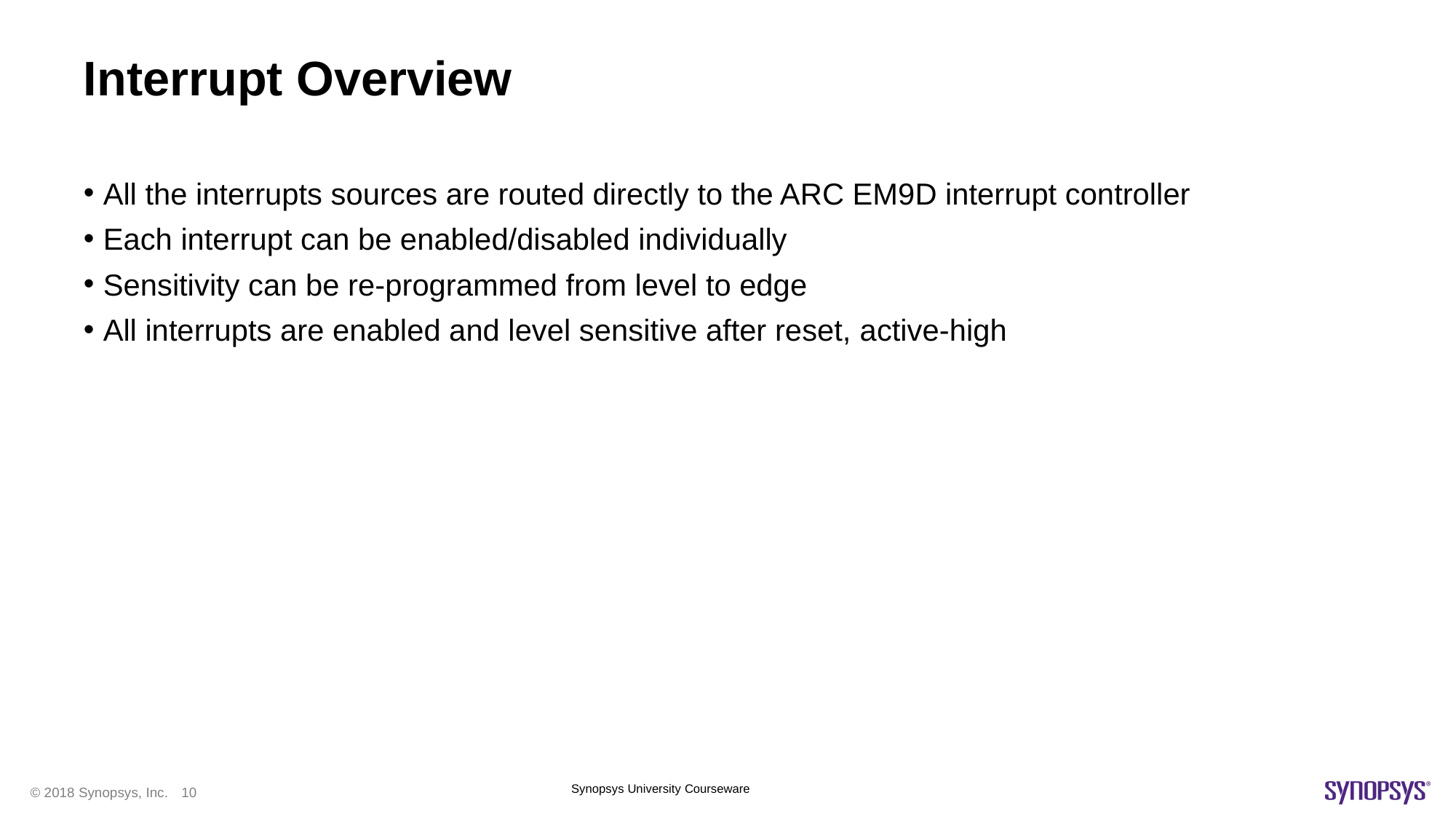

# Interrupt Overview
All the interrupts sources are routed directly to the ARC EM9D interrupt controller
Each interrupt can be enabled/disabled individually
Sensitivity can be re-programmed from level to edge
All interrupts are enabled and level sensitive after reset, active-high